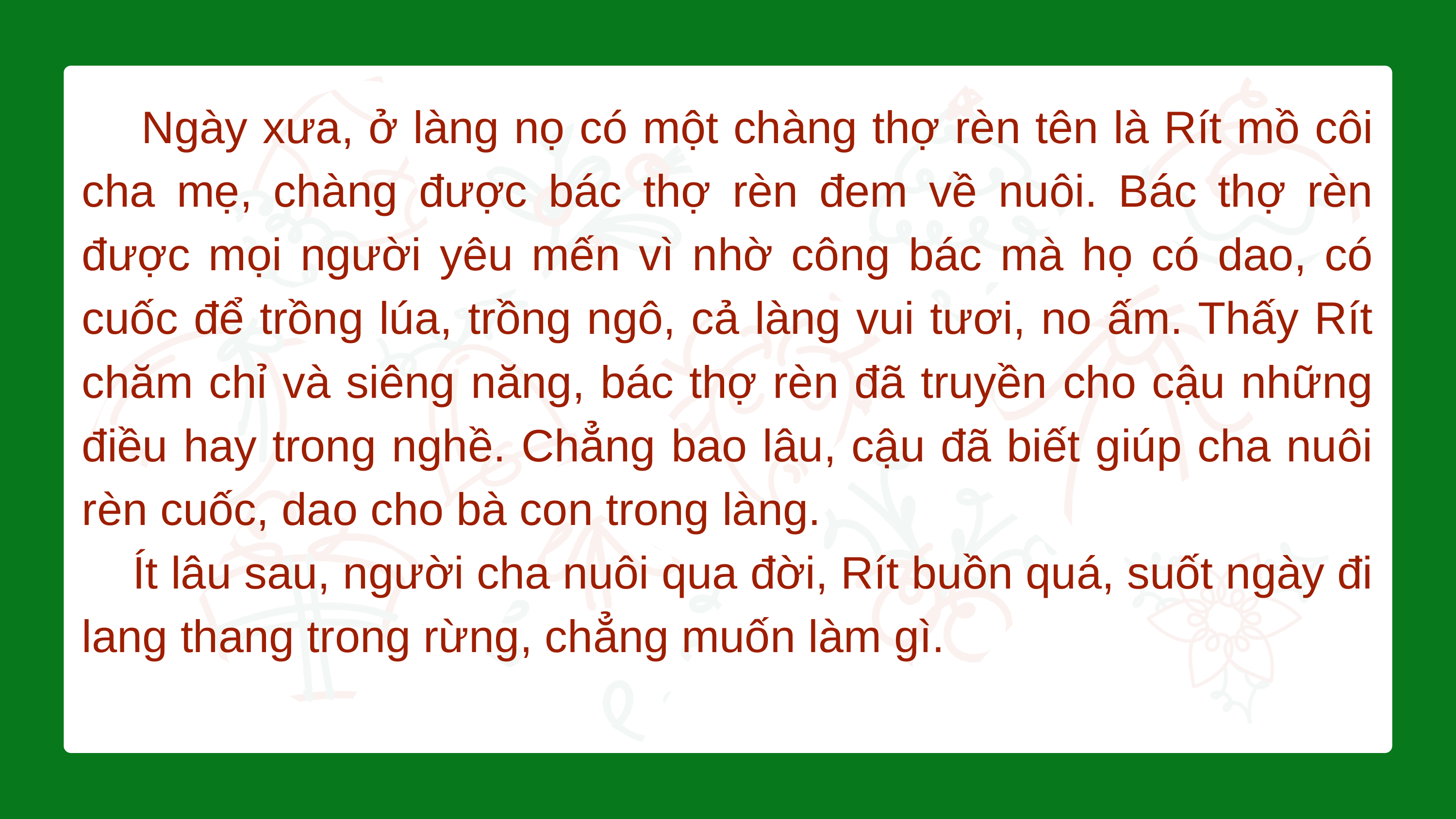

Ngày xưa, ở làng nọ có một chàng thợ rèn tên là Rít mồ côi cha mẹ, chàng được bác thợ rèn đem về nuôi. Bác thợ rèn được mọi người yêu mến vì nhờ công bác mà họ có dao, có cuốc để trồng lúa, trồng ngô, cả làng vui tươi, no ấm. Thấy Rít chăm chỉ và siêng năng, bác thợ rèn đã truyền cho cậu những điều hay trong nghề. Chẳng bao lâu, cậu đã biết giúp cha nuôi rèn cuốc, dao cho bà con trong làng.
    Ít lâu sau, người cha nuôi qua đời, Rít buồn quá, suốt ngày đi lang thang trong rừng, chẳng muốn làm gì.